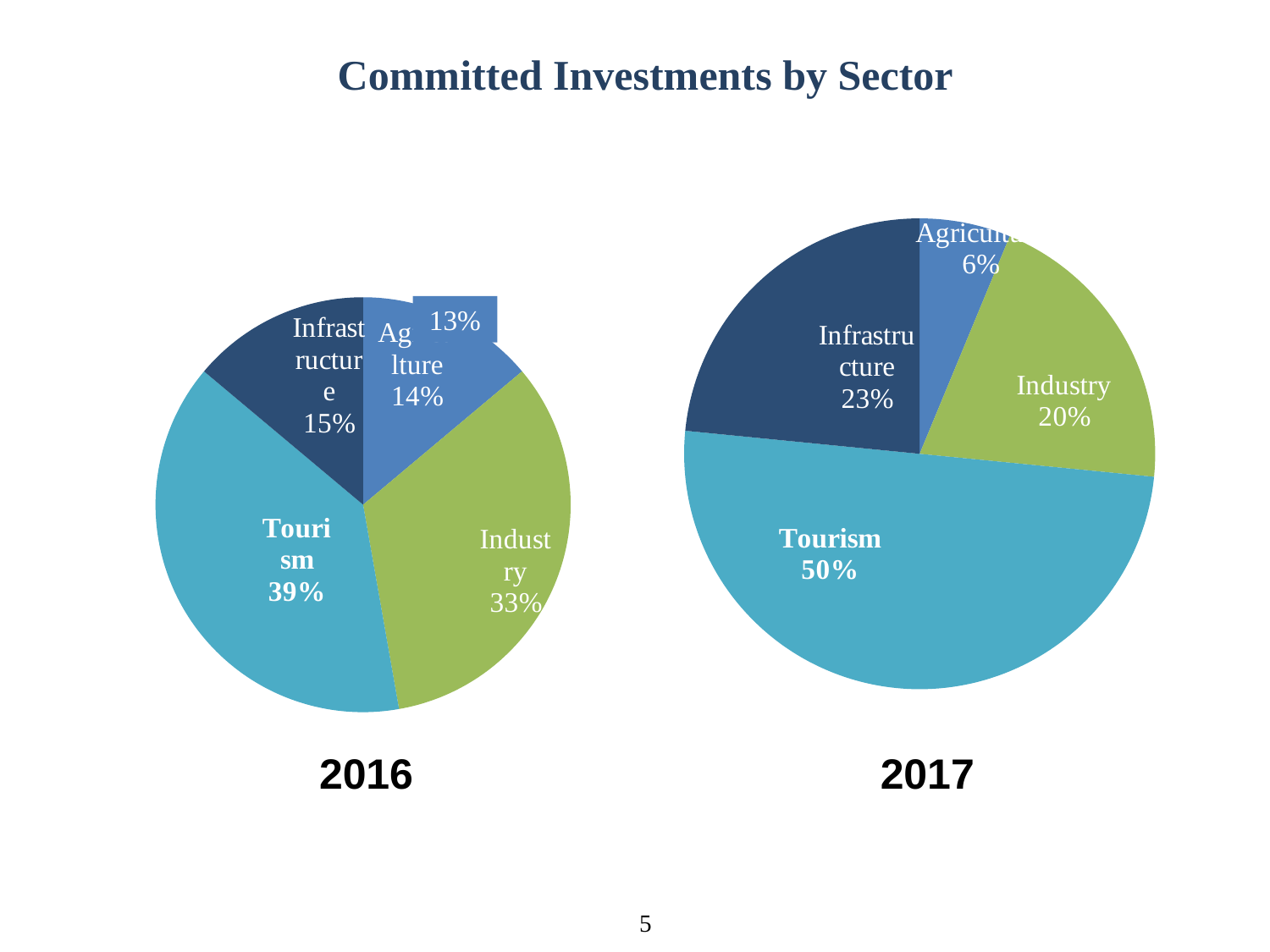

Committed Investments by Sector

### Chart

| Category |  |
|---|---|
| Agriculture | 0.5 |
| Industry | 1.2 |
| Tourism | 1.4 |
| Infrastructure | 0.5 |

### Chart

| Category |  |
|---|---|
| Agriculture | 0.4 |
| Industry | 1.3 |
| Tourism | 3.2 |
| Infrastructure | 1.5 |
13%
2016
2017
5